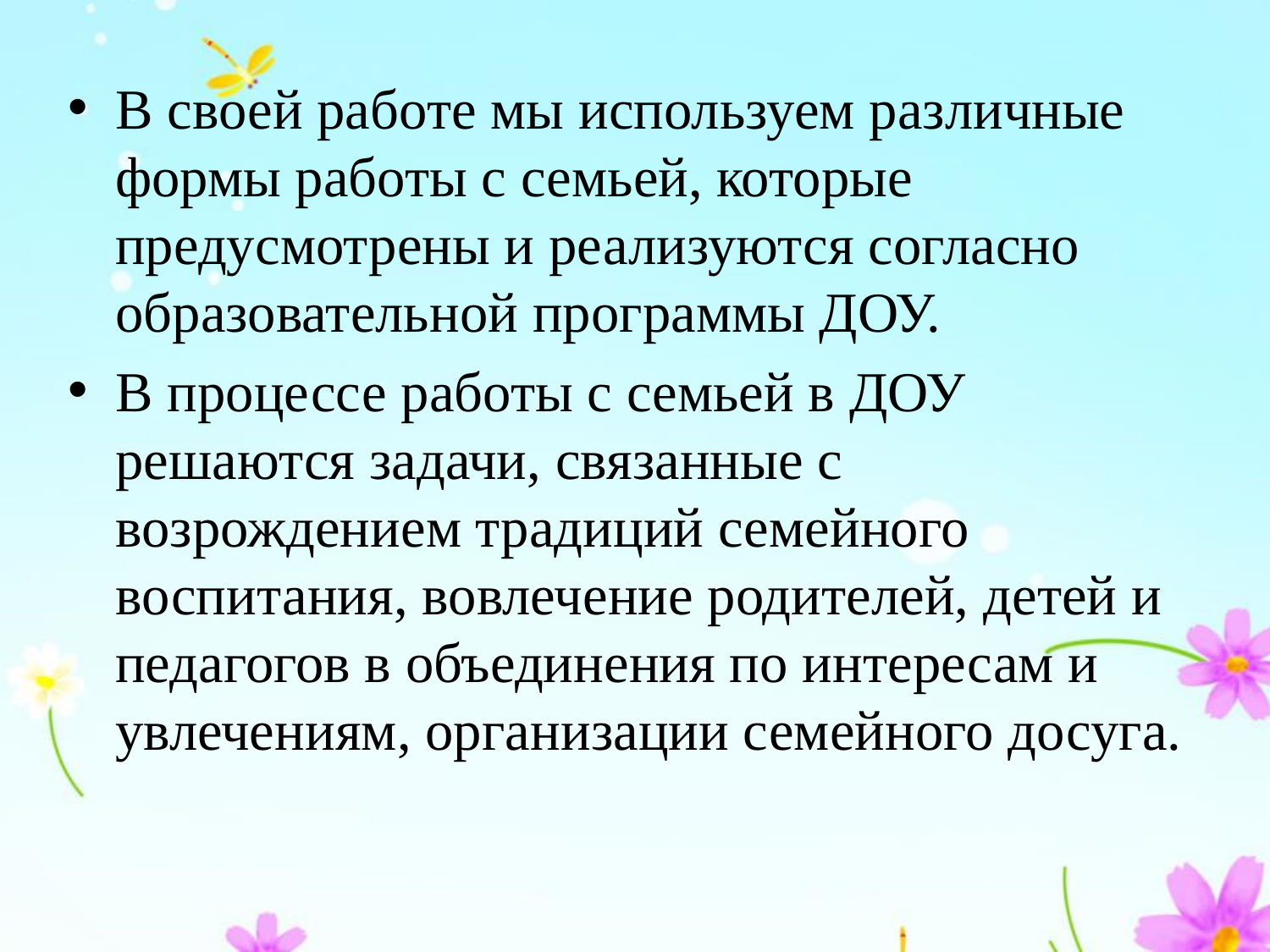

В своей работе мы используем различные формы работы с семьей, которые предусмотрены и реализуются согласно образовательной программы ДОУ.
В процессе работы с семьей в ДОУ решаются задачи, связанные с возрождением традиций семейного воспитания, вовлечение родителей, детей и педагогов в объединения по интересам и увлечениям, организации семейного досуга.